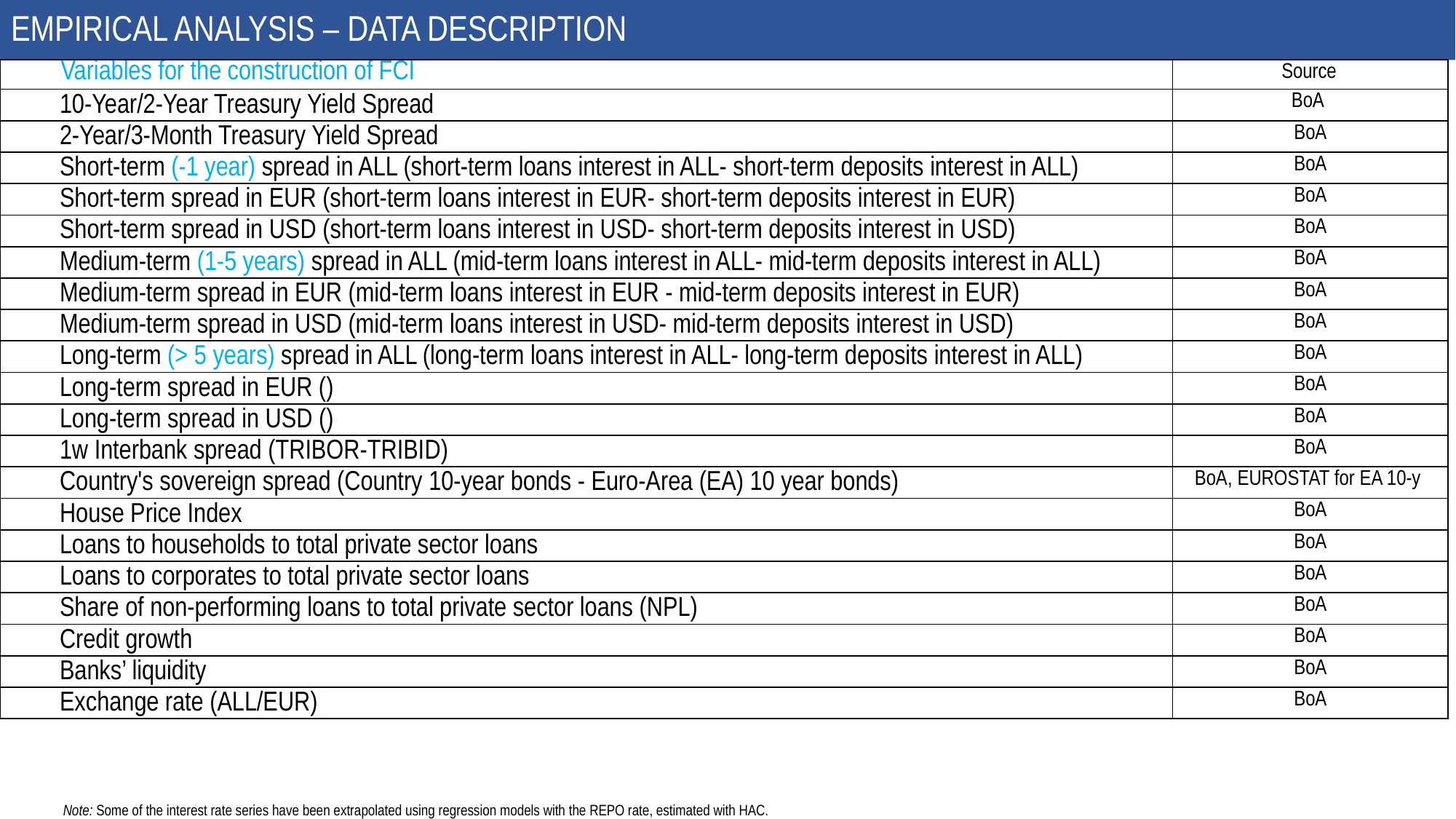

# EMPIRICAL ANALYSIS – DATA DESCRIPTION
| Variables for the construction of FCI | Source |
| --- | --- |
| 10-Year/2-Year Treasury Yield Spread | BoA |
| 2-Year/3-Month Treasury Yield Spread | BoA |
| Short-term (-1 year) spread in ALL (short-term loans interest in ALL- short-term deposits interest in ALL) | BoA |
| Short-term spread in EUR (short-term loans interest in EUR- short-term deposits interest in EUR) | BoA |
| Short-term spread in USD (short-term loans interest in USD- short-term deposits interest in USD) | BoA |
| Medium-term (1-5 years) spread in ALL (mid-term loans interest in ALL- mid-term deposits interest in ALL) | BoA |
| Medium-term spread in EUR (mid-term loans interest in EUR - mid-term deposits interest in EUR) | BoA |
| Medium-term spread in USD (mid-term loans interest in USD- mid-term deposits interest in USD) | BoA |
| Long-term (> 5 years) spread in ALL (long-term loans interest in ALL- long-term deposits interest in ALL) | BoA |
| Long-term spread in EUR () | BoA |
| Long-term spread in USD () | BoA |
| 1w Interbank spread (TRIBOR-TRIBID) | BoA |
| Country's sovereign spread (Country 10-year bonds - Euro-Area (EA) 10 year bonds) | BoA, EUROSTAT for EA 10-y |
| House Price Index | BoA |
| Loans to households to total private sector loans | BoA |
| Loans to corporates to total private sector loans | BoA |
| Share of non-performing loans to total private sector loans (NPL) | BoA |
| Credit growth | BoA |
| Banks’ liquidity | BoA |
| Exchange rate (ALL/EUR) | BoA |
Note: Some of the interest rate series have been extrapolated using regression models with the REPO rate, estimated with HAC.